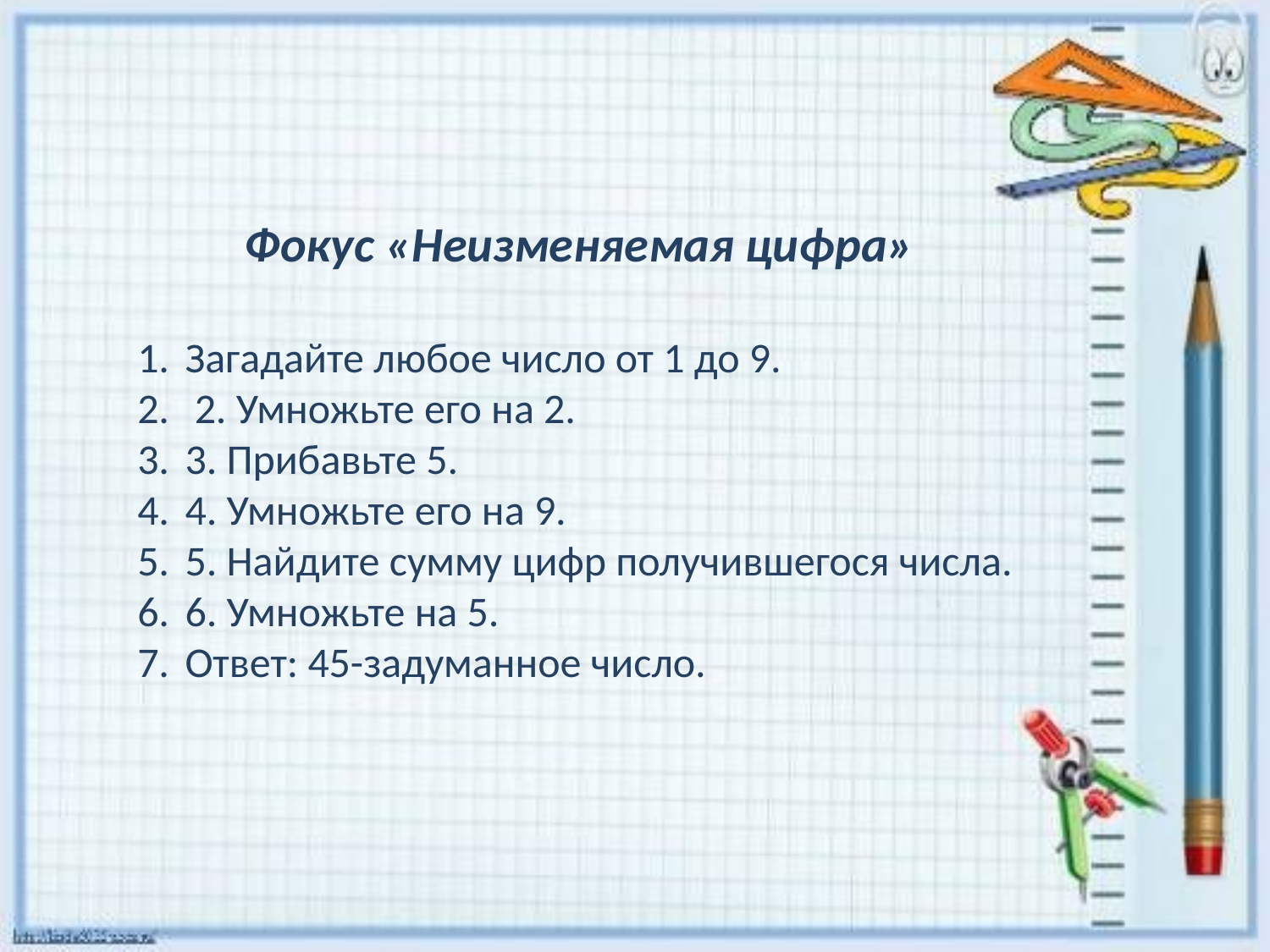

Фокус «Неизменяемая цифра»

Загадайте любое число от 1 до 9.
 2. Умножьте его на 2.
3. Прибавьте 5.
4. Умножьте его на 9.
5. Найдите сумму цифр получившегося числа.
6. Умножьте на 5.
Ответ: 45-задуманное число.